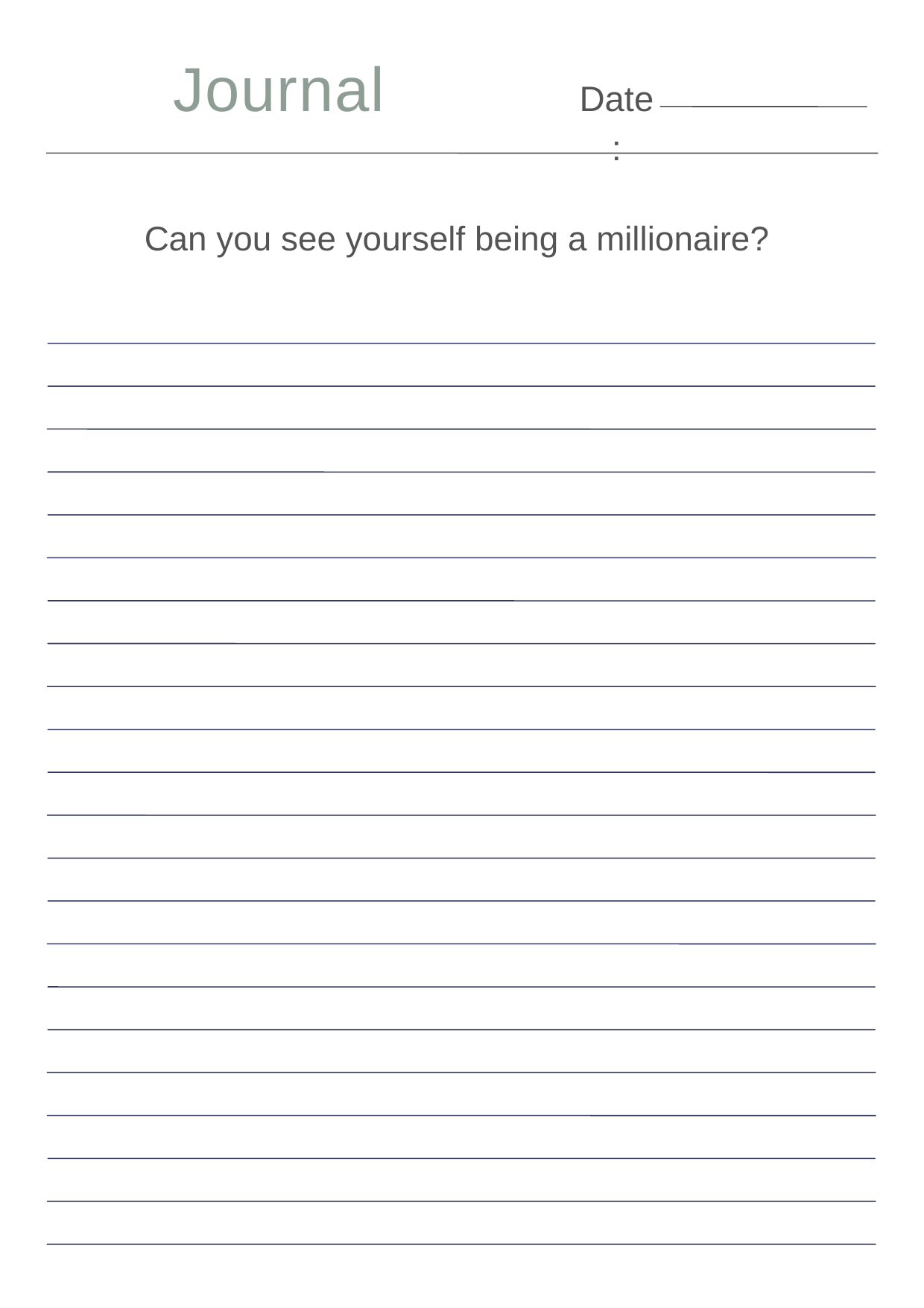

Journal
Date:

Can you see yourself being a millionaire?